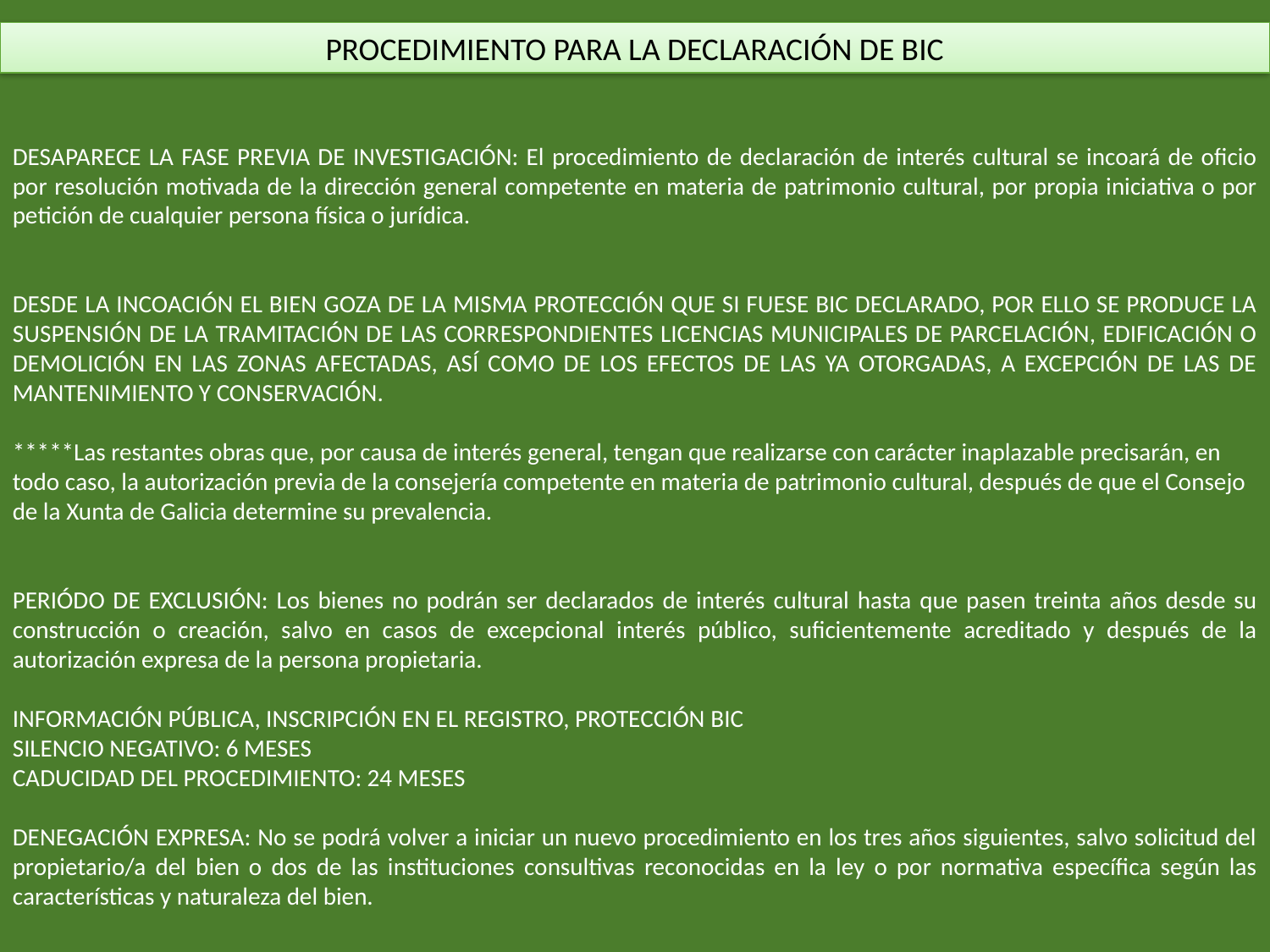

PROCEDIMIENTO PARA LA DECLARACIÓN DE BIC

DESAPARECE LA FASE PREVIA DE INVESTIGACIÓN: El procedimiento de declaración de interés cultural se incoará de oficio por resolución motivada de la dirección general competente en materia de patrimonio cultural, por propia iniciativa o por petición de cualquier persona física o jurídica.

DESDE LA INCOACIÓN EL BIEN GOZA DE LA MISMA PROTECCIÓN QUE SI FUESE BIC DECLARADO, POR ELLO SE PRODUCE LA Suspensión de la tramitación de las correspondientes licencias municipales de parcelación, edificación o demolición en las zonas afectadas, así como de los efectos de las ya otorgadas, a excepción de las de mantenimiento y conservación.

*****Las restantes obras que, por causa de interés general, tengan que realizarse con carácter inaplazable precisarán, en todo caso, la autorización previa de la consejería competente en materia de patrimonio cultural, después de que el Consejo de la Xunta de Galicia determine su prevalencia.

PERIÓDO DE EXCLUSIÓN: Los bienes no podrán ser declarados de interés cultural hasta que pasen treinta años desde su construcción o creación, salvo en casos de excepcional interés público, suficientemente acreditado y después de la autorización expresa de la persona propietaria.

INFORMACIÓN PÚBLICA, INSCRIPCIÓN EN EL REGISTRO, PROTECCIÓN BIC
SILENCIO NEGATIVO: 6 MESES
CADUCIDAD DEL PROCEDIMIENTO: 24 MESES

DENEGACIÓN EXPRESA: No se podrá volver a iniciar un nuevo procedimiento en los tres años siguientes, salvo solicitud del propietario/a del bien o dos de las instituciones consultivas reconocidas en la ley o por normativa específica según las características y naturaleza del bien.